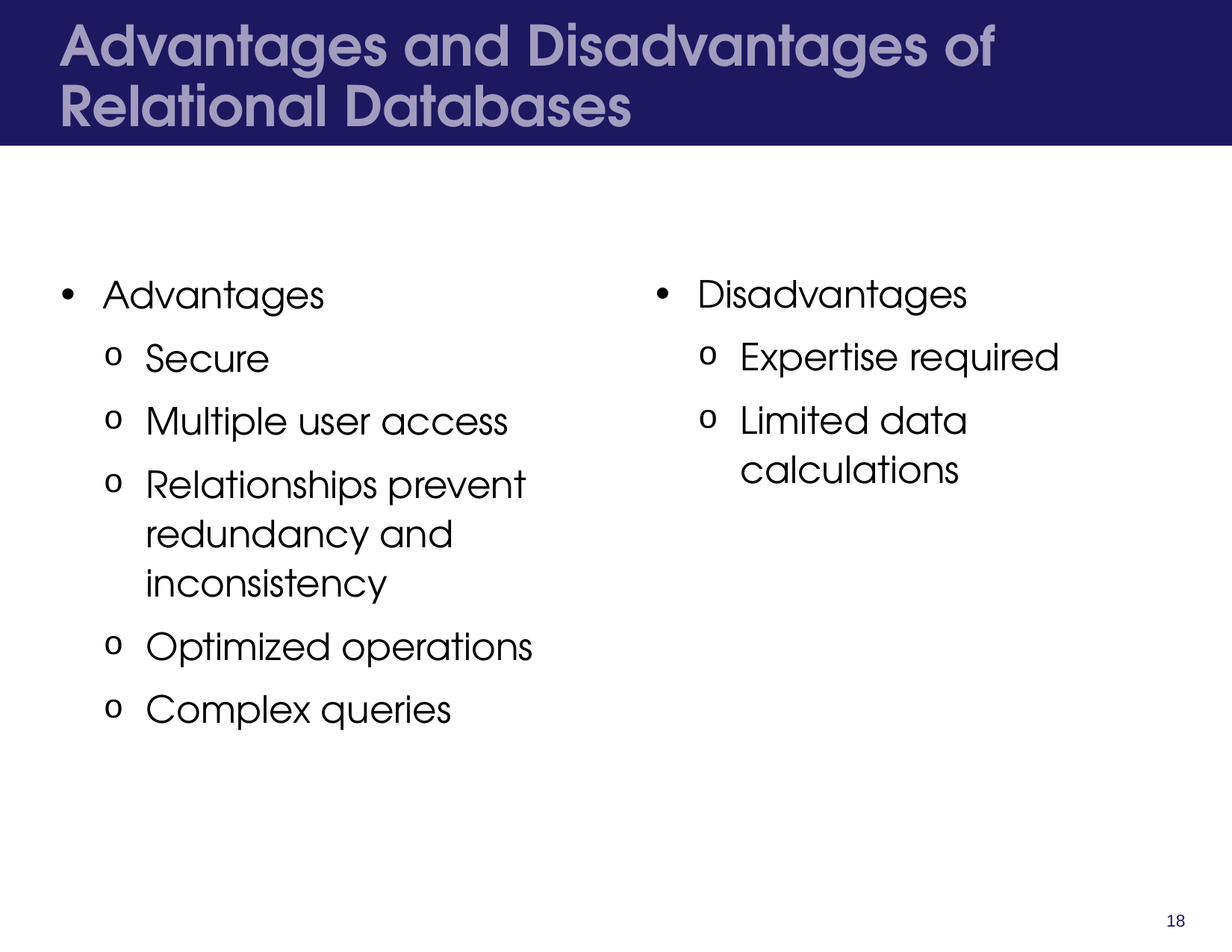

# Advantages and Disadvantages of Relational Databases
Disadvantages
Expertise required
Limited data calculations
Advantages
Secure
Multiple user access
Relationships prevent redundancy and inconsistency
Optimized operations
Complex queries
18